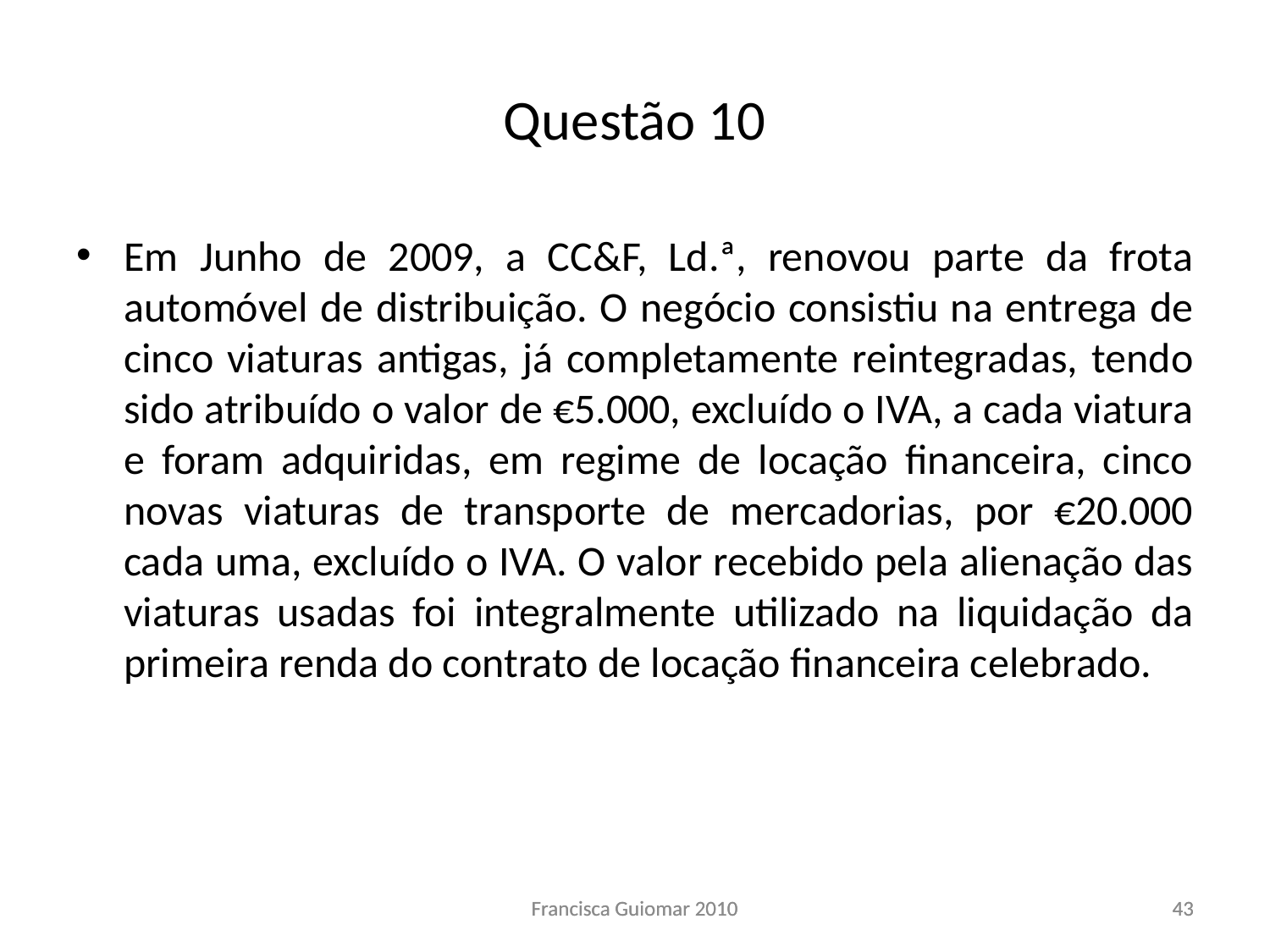

# Questão 10
Em Junho de 2009, a CC&F, Ld.ª, renovou parte da frota automóvel de distribuição. O negócio consistiu na entrega de cinco viaturas antigas, já completamente reintegradas, tendo sido atribuído o valor de €5.000, excluído o IVA, a cada viatura e foram adquiridas, em regime de locação financeira, cinco novas viaturas de transporte de mercadorias, por €20.000 cada uma, excluído o IVA. O valor recebido pela alienação das viaturas usadas foi integralmente utilizado na liquidação da primeira renda do contrato de locação financeira celebrado.
Francisca Guiomar 2010
Francisca Guiomar 2010
43
43